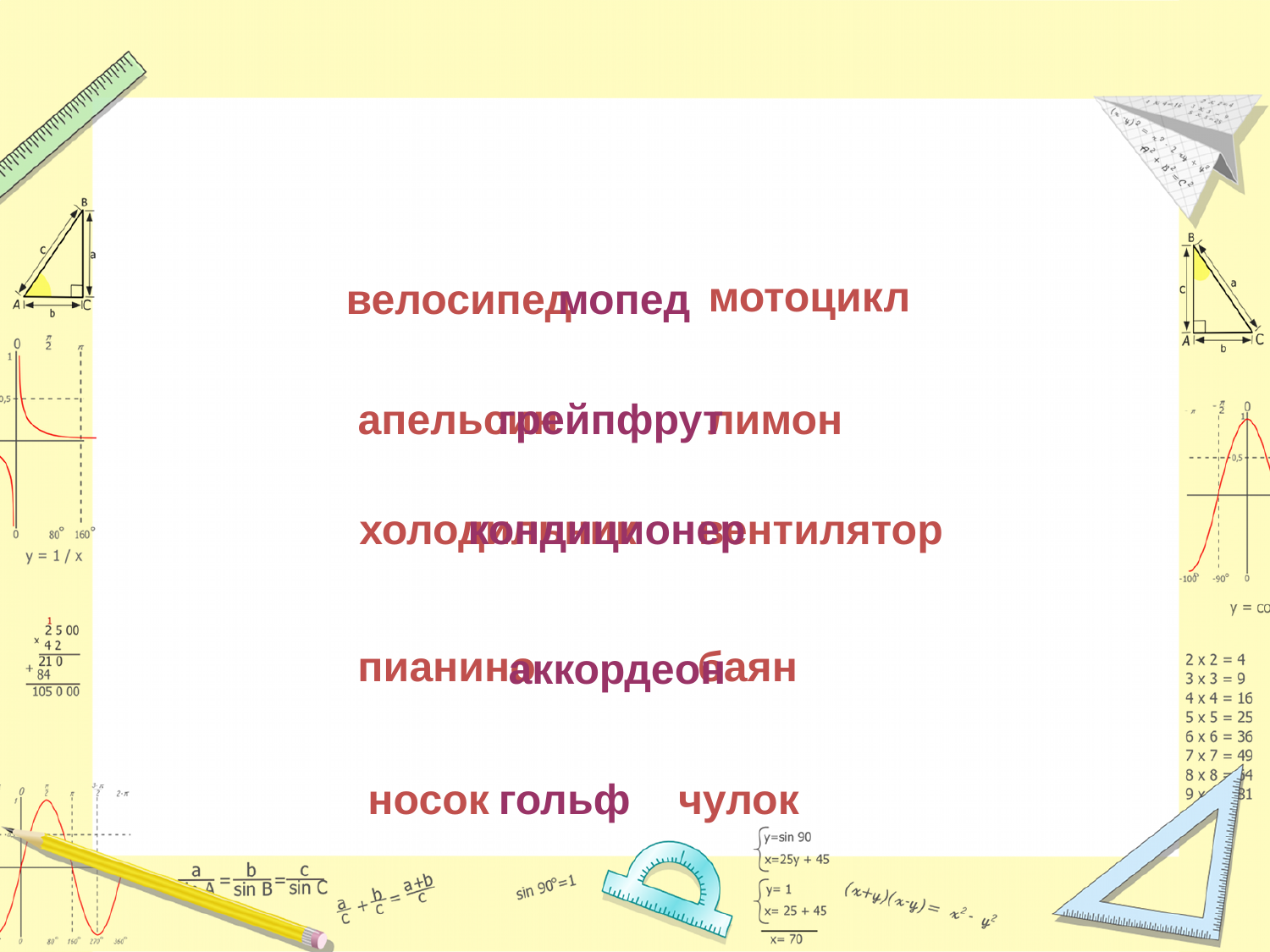

мотоцикл
велосипед
мопед
апельсин
грейпфрут
лимон
холодильник
кондиционер
вентилятор
пианино
баян
аккордеон
носок
гольф
чулок